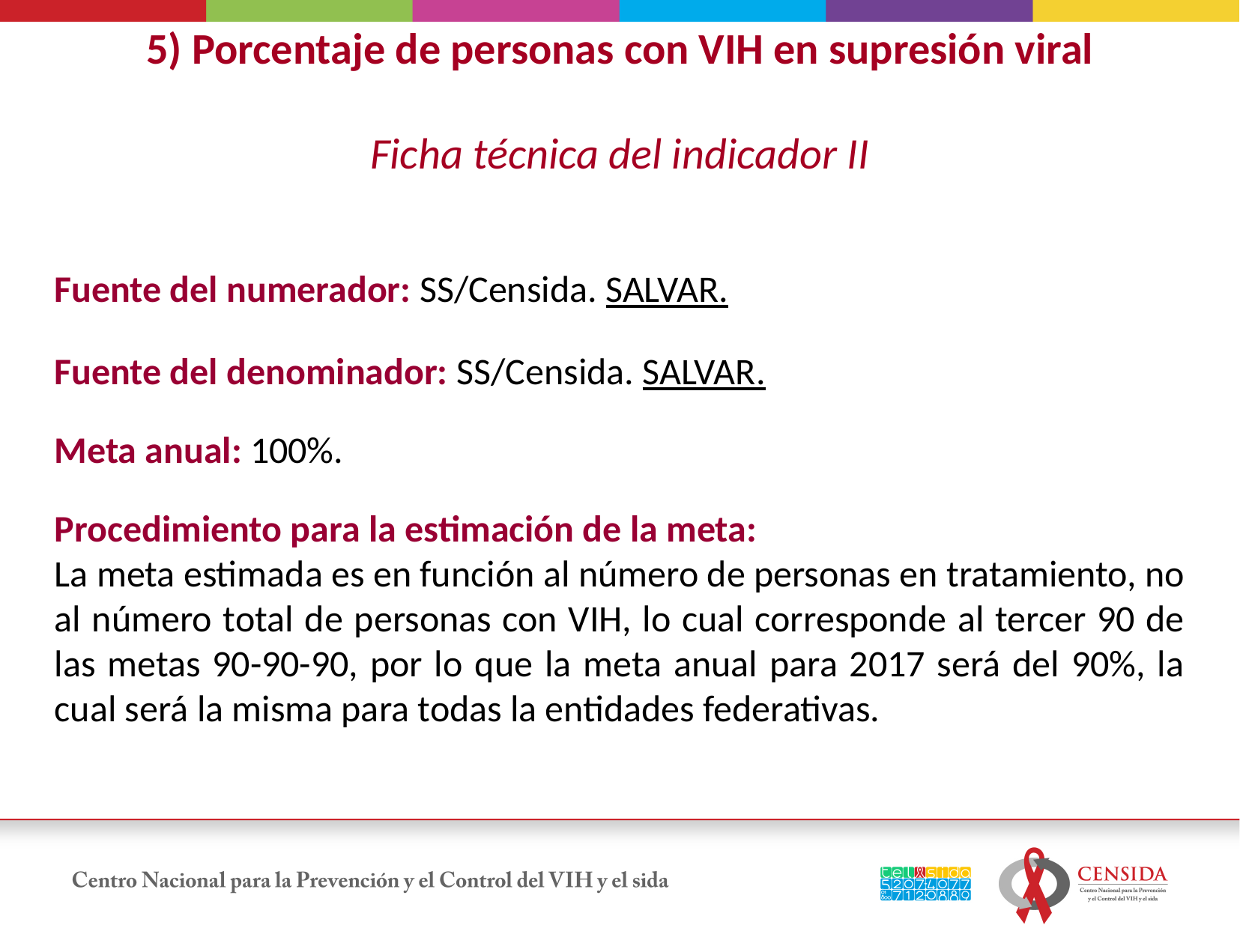

5) Porcentaje de personas con VIH en supresión viral
Ficha técnica del indicador II
Fuente del numerador: SS/Censida. SALVAR.

Fuente del denominador: SS/Censida. SALVAR.

Meta anual: 100%.

Procedimiento para la estimación de la meta:
La meta estimada es en función al número de personas en tratamiento, no al número total de personas con VIH, lo cual corresponde al tercer 90 de las metas 90-90-90, por lo que la meta anual para 2017 será del 90%, la cual será la misma para todas la entidades federativas.